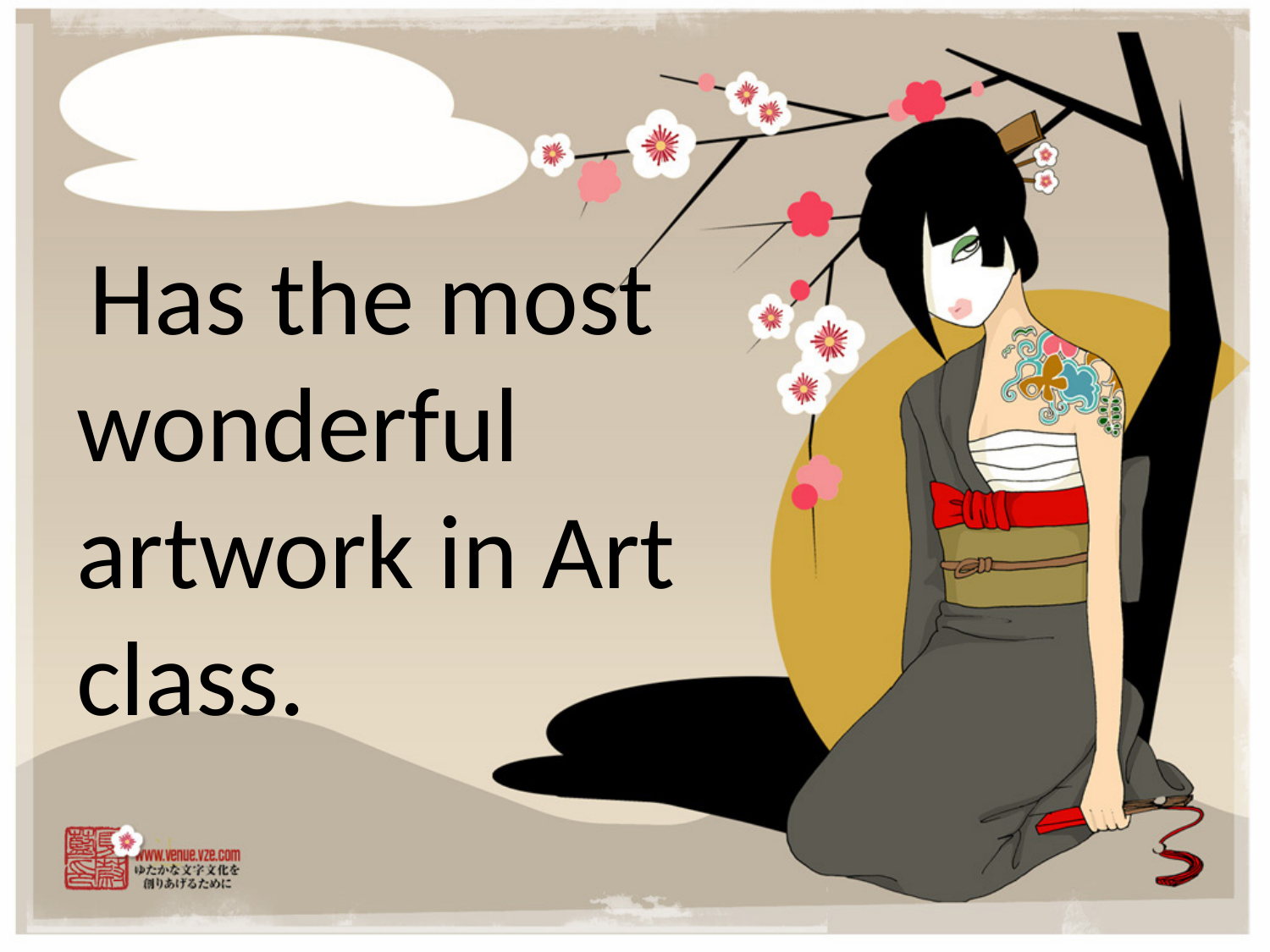

Has the most wonderful artwork in Art class.